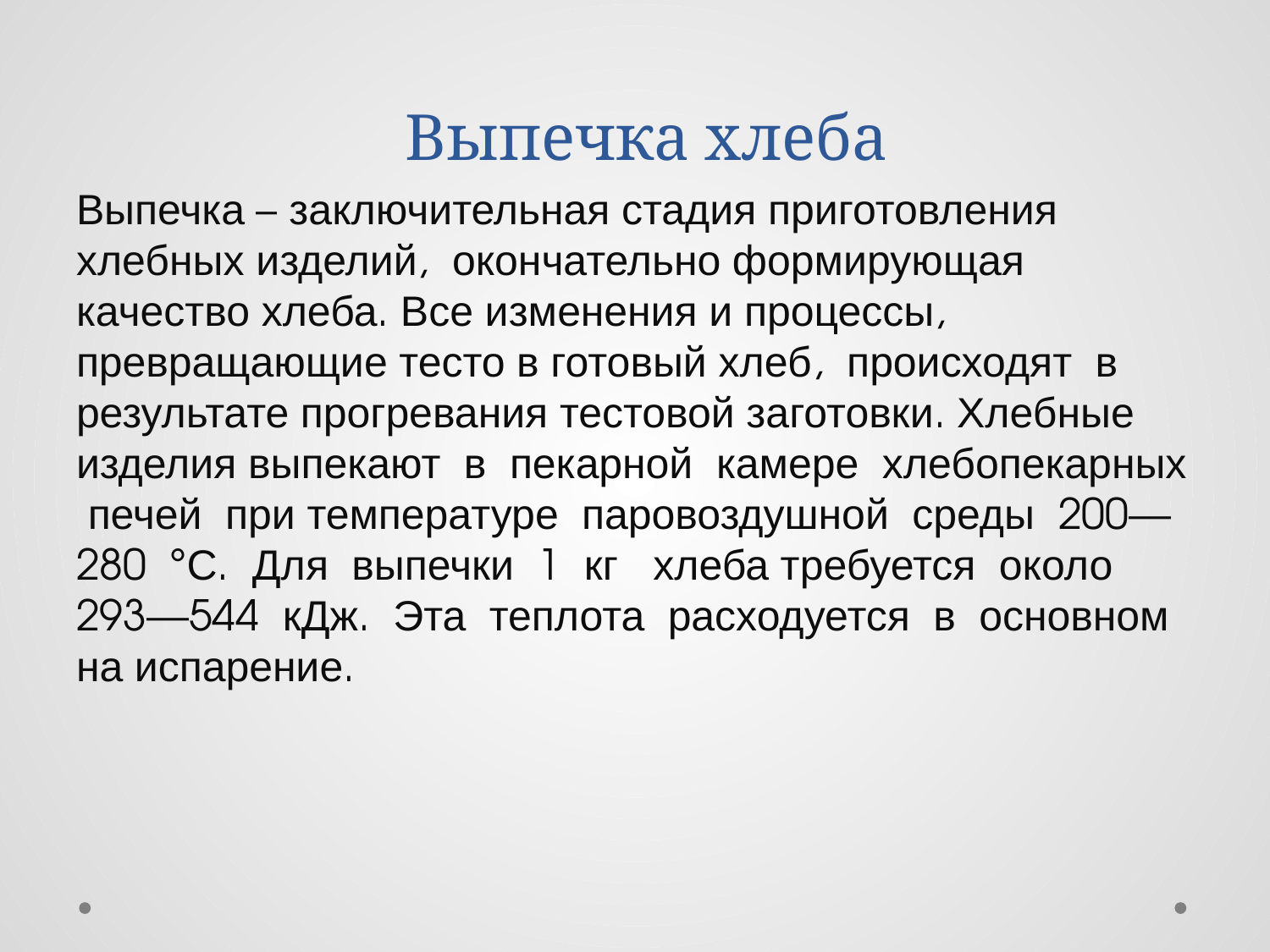

# Выпечка хлеба
Выпечка – заключительная стадия приготовления хлебных изделий,  окончательно формирующая качество хлеба. Все изменения и процессы, превращающие тесто в готовый хлеб,  происходят  в результате прогревания тестовой заготовки. Хлебные изделия выпекают  в  пекарной  камере  хлебопекарных  печей  при температуре  паровоздушной  среды  200—280  °С.  Для  выпечки  1  кг   хлеба требуется  около  293—544  кДж.  Эта  теплота  расходуется  в  основном   на испарение.